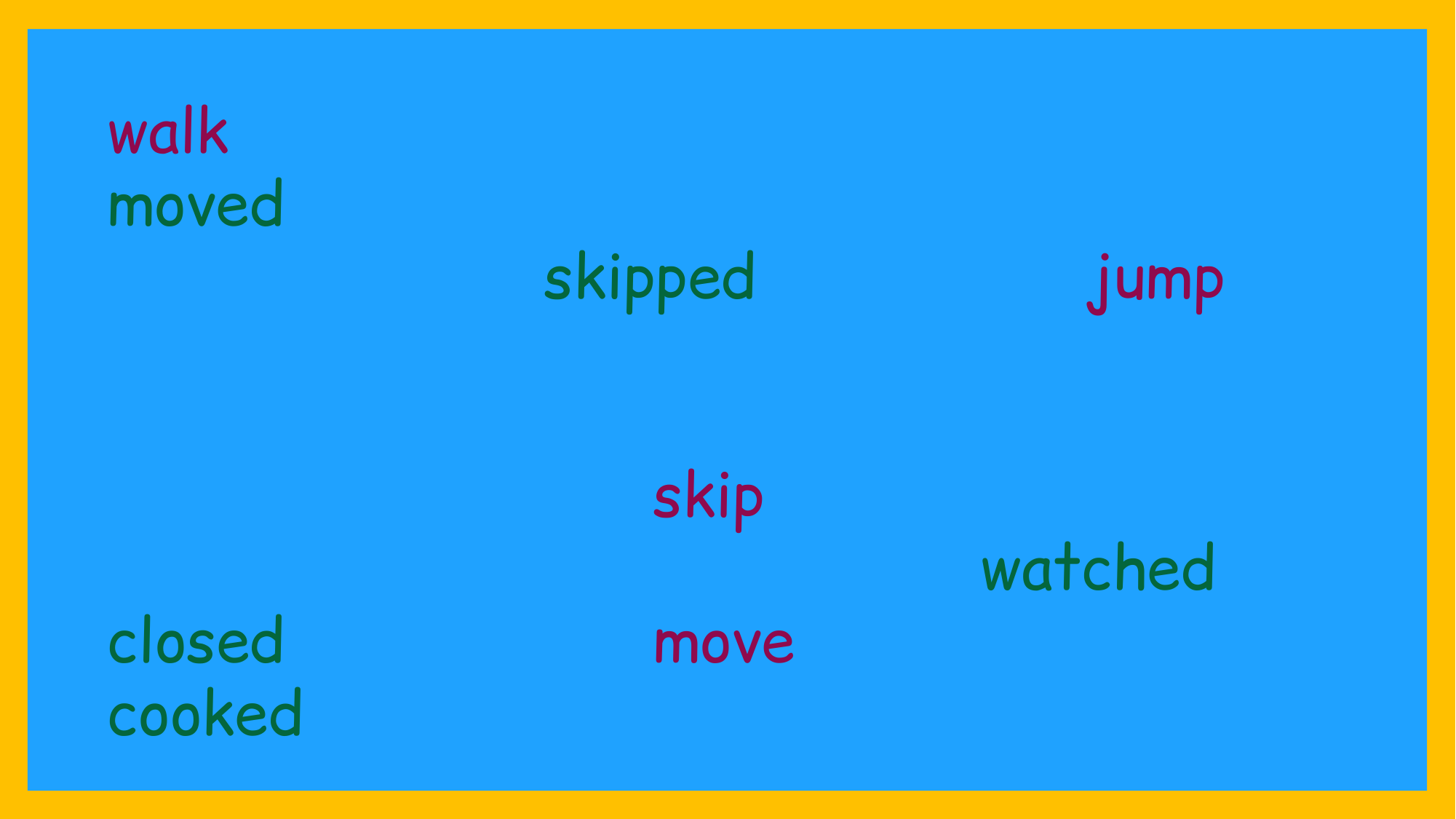

walk 										moved
				skipped				jump
																skip
								watched
closed				move				cooked
														look		walked
	watch		jumped
																			cook
	looked				open	opened		close